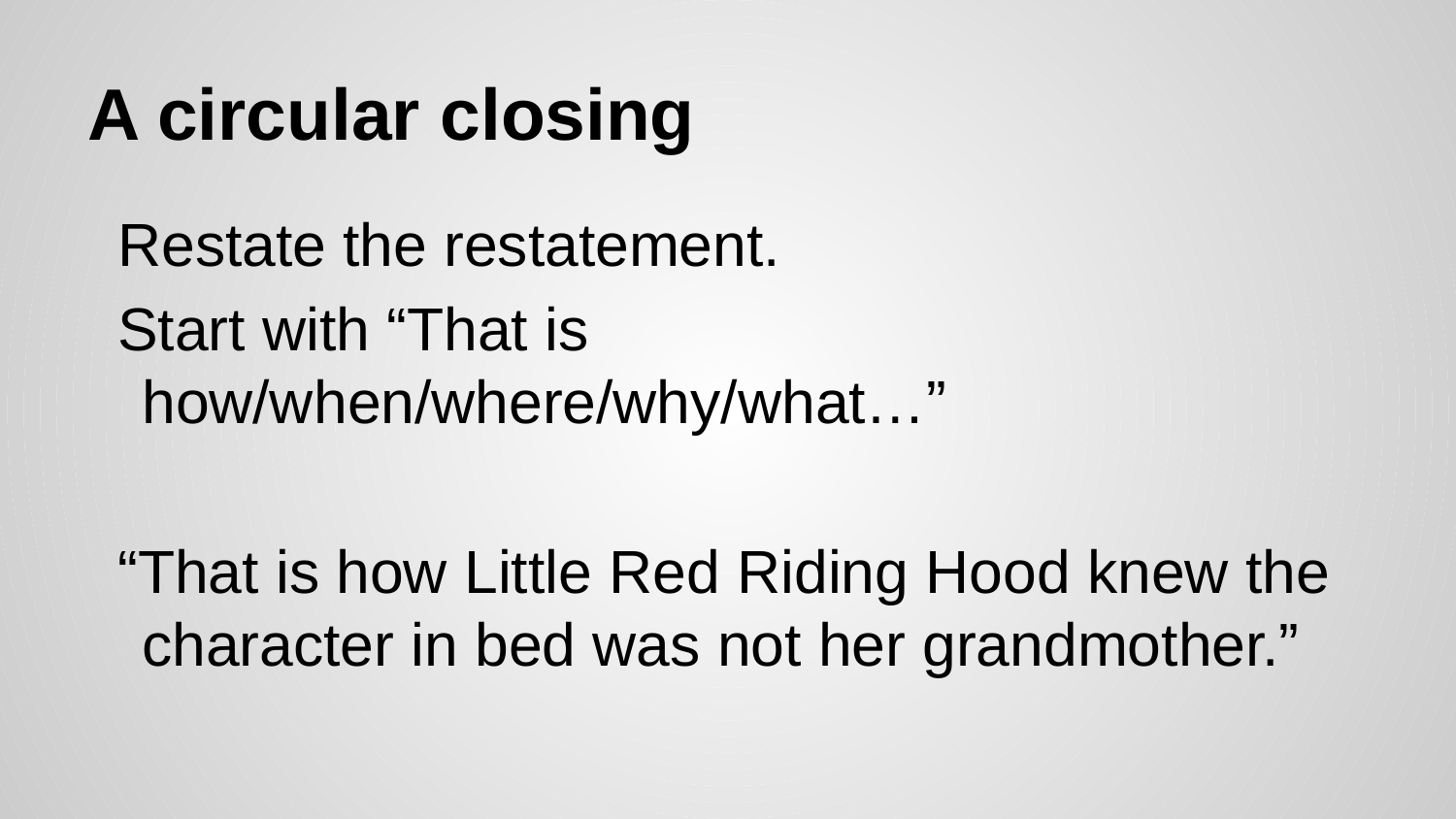

# A circular closing
Restate the restatement.
Start with “That is how/when/where/why/what…”

“That is how Little Red Riding Hood knew the character in bed was not her grandmother.”